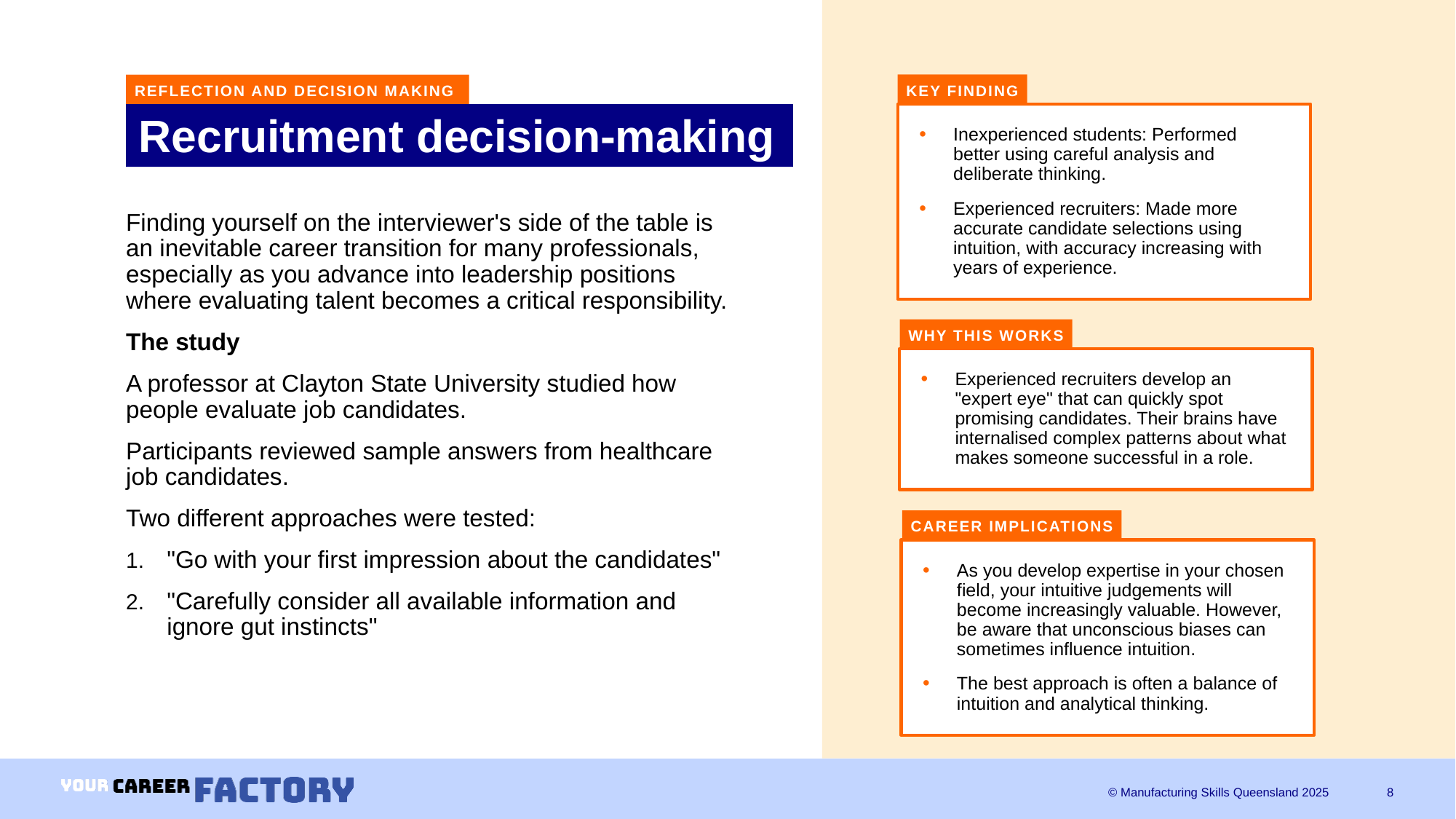

REFLECTION AND DECISION MAKING
KEY FINDING
Inexperienced students: Performed better using careful analysis and deliberate thinking.
Experienced recruiters: Made more accurate candidate selections using intuition, with accuracy increasing with years of experience.
# Recruitment decision-making
Finding yourself on the interviewer's side of the table is an inevitable career transition for many professionals, especially as you advance into leadership positions where evaluating talent becomes a critical responsibility.
The study
A professor at Clayton State University studied how people evaluate job candidates.
Participants reviewed sample answers from healthcare job candidates.
Two different approaches were tested:
"Go with your first impression about the candidates"
"Carefully consider all available information and ignore gut instincts"
INTUITION AND INSTINCT
WHY THIS WORKS
Experienced recruiters develop an "expert eye" that can quickly spot promising candidates. Their brains have internalised complex patterns about what makes someone successful in a role.
CAREER IMPLICATIONS
As you develop expertise in your chosen field, your intuitive judgements will become increasingly valuable. However, be aware that unconscious biases can sometimes influence intuition.
The best approach is often a balance of intuition and analytical thinking.